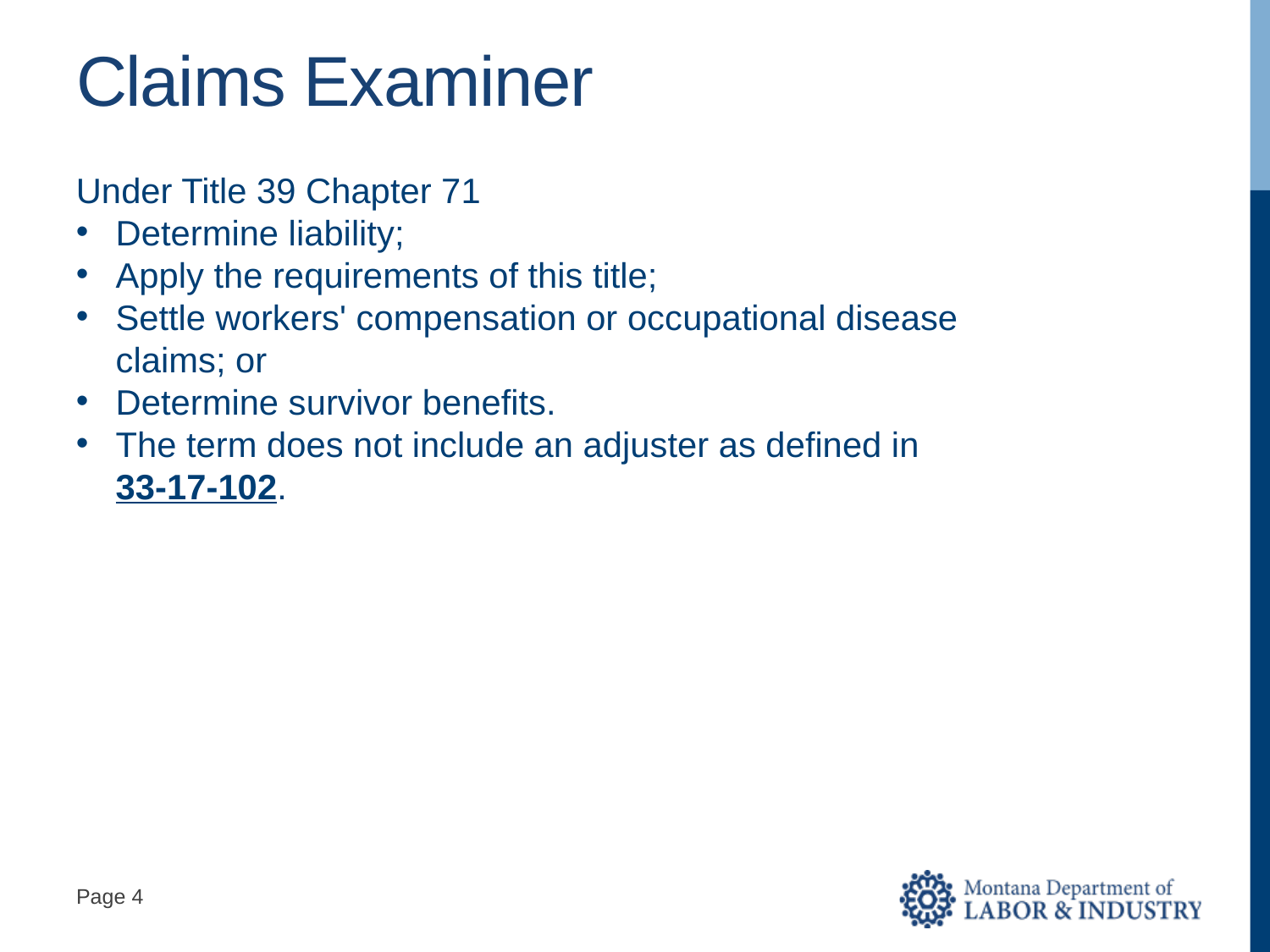

# Claims Examiner
Under Title 39 Chapter 71
Determine liability;
Apply the requirements of this title;
Settle workers' compensation or occupational disease claims; or
Determine survivor benefits.
The term does not include an adjuster as defined in 33-17-102.

Page 4